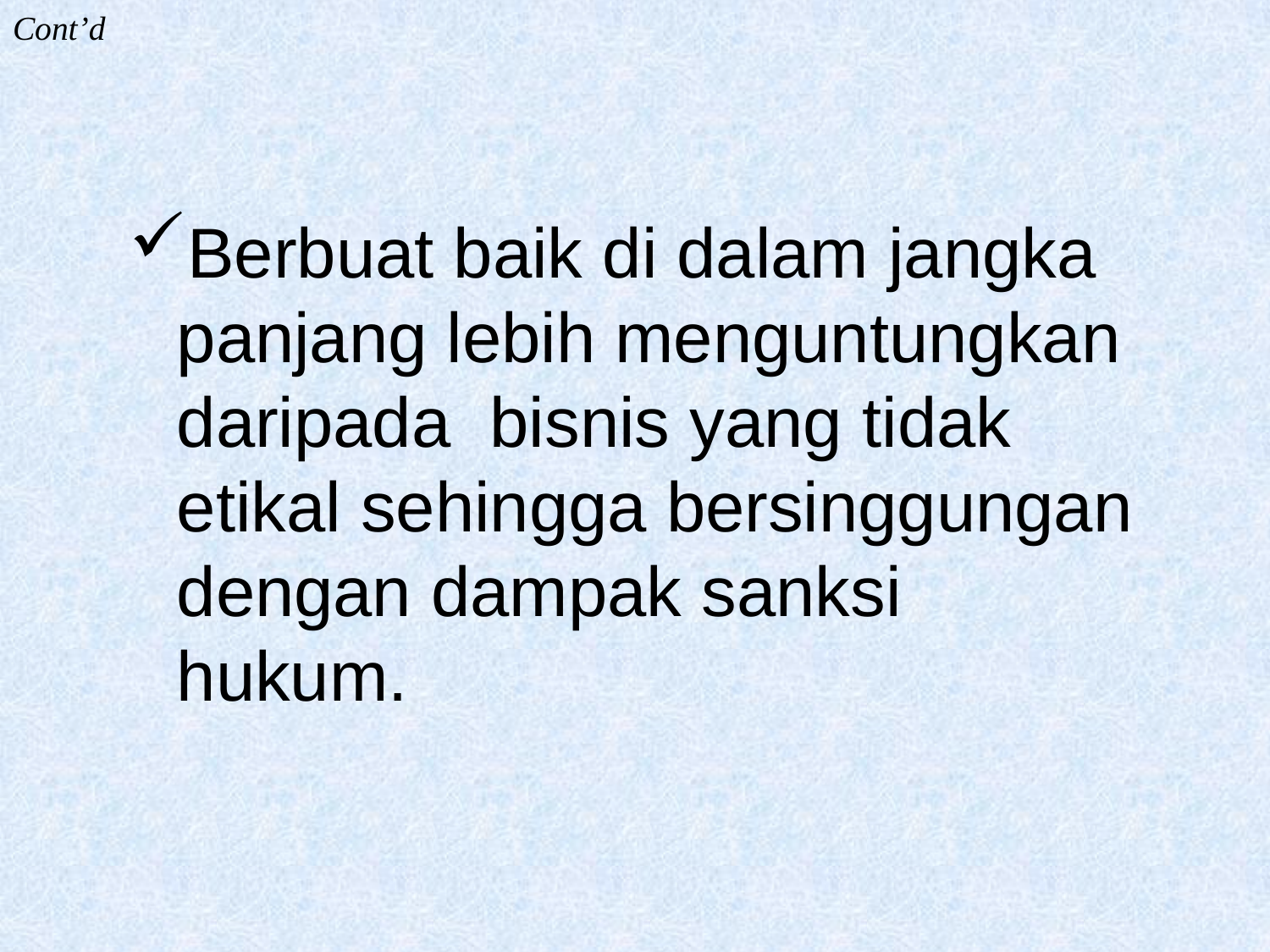

Cont’d
Berbuat baik di dalam jangka panjang lebih menguntungkan daripada  bisnis yang tidak etikal sehingga bersinggungan dengan dampak sanksi hukum.